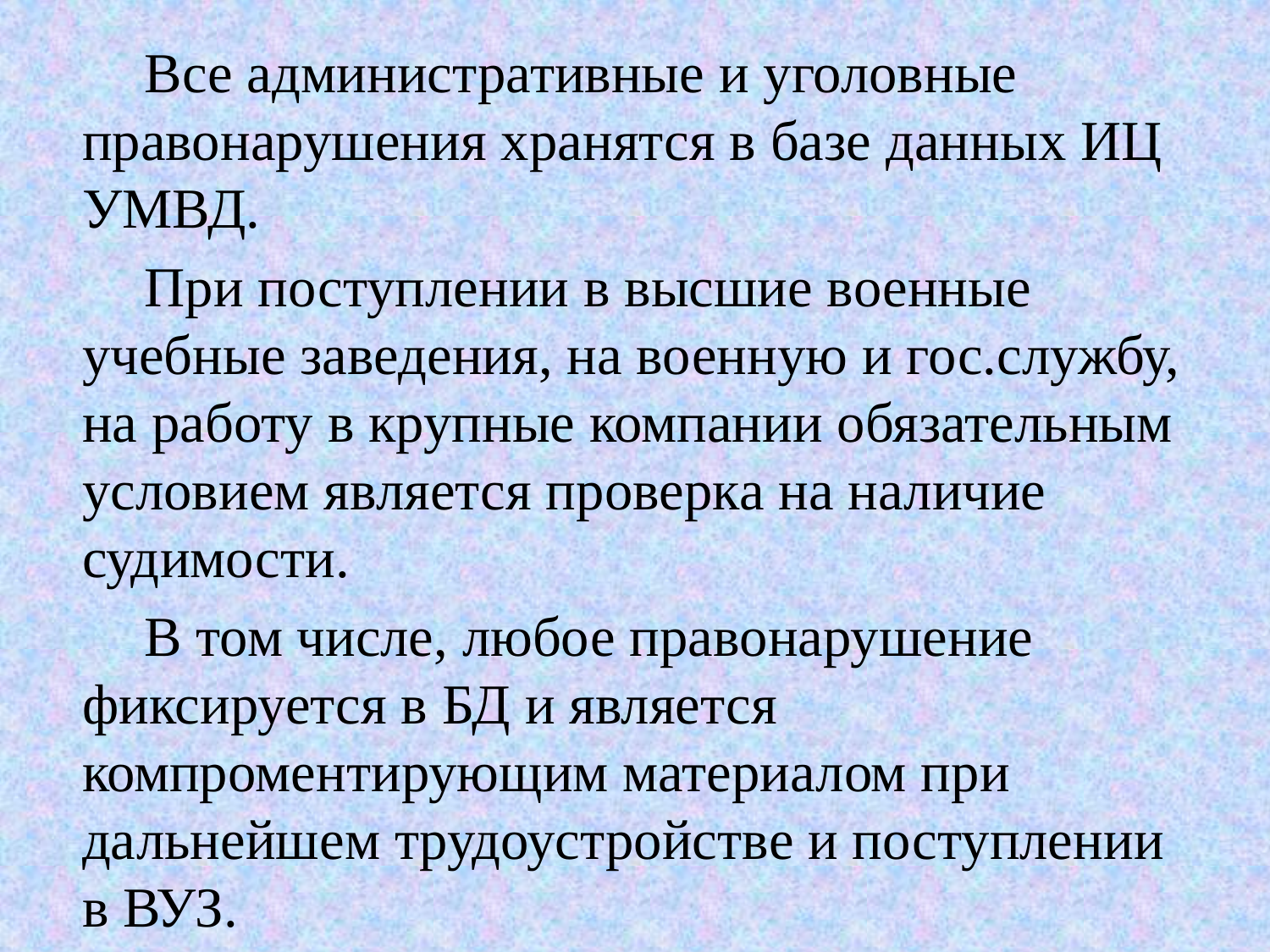

Все административные и уголовные правонарушения хранятся в базе данных ИЦ УМВД.
При поступлении в высшие военные учебные заведения, на военную и гос.службу, на работу в крупные компании обязательным условием является проверка на наличие судимости.
В том числе, любое правонарушение фиксируется в БД и является компроментирующим материалом при дальнейшем трудоустройстве и поступлении в ВУЗ.